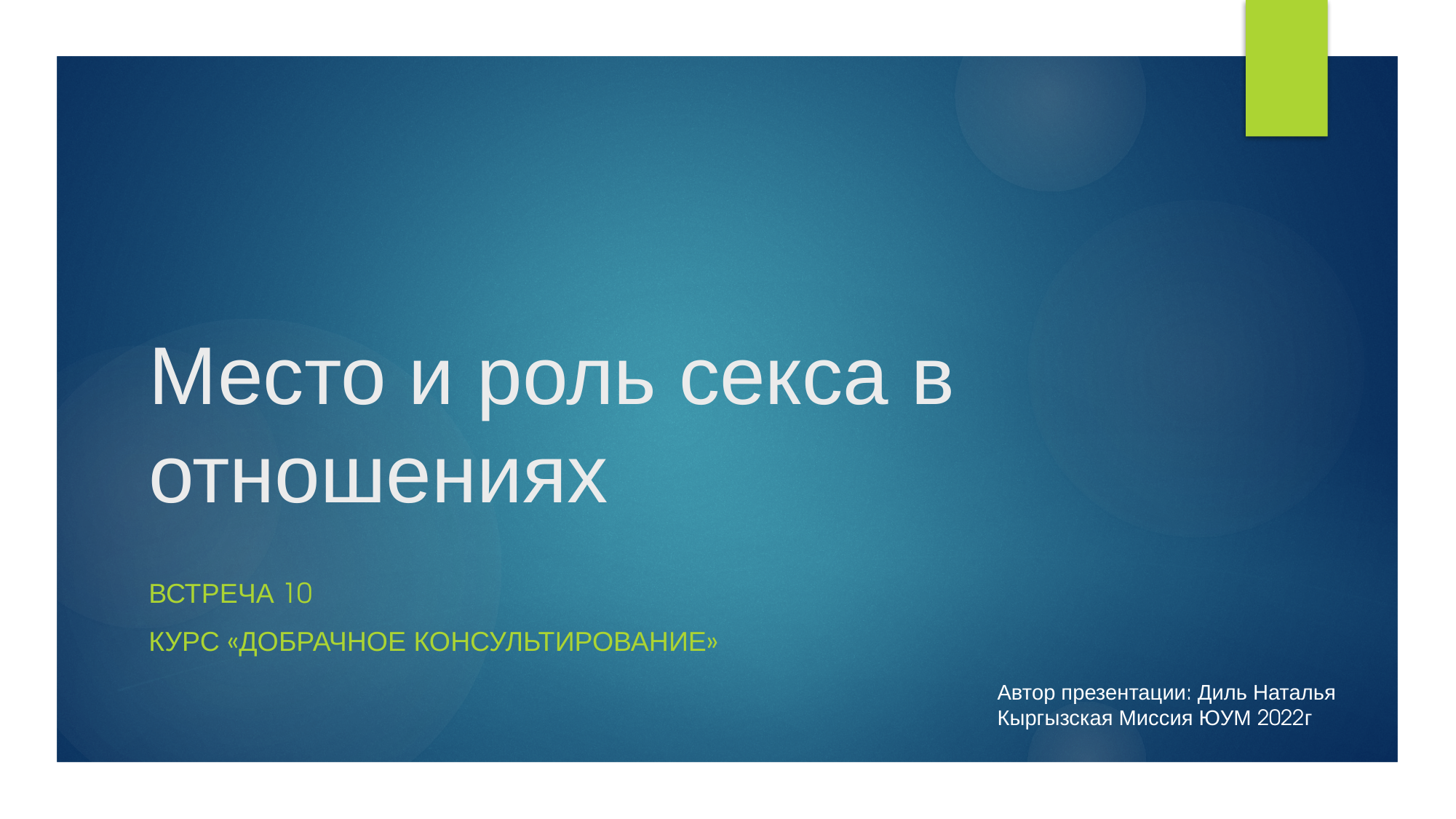

# Место и роль секса в отношениях
Встреча 10
Курс «Добрачное консультирование»

Автор презентации: Диль Наталья
Кыргызская Миссия ЮУМ 2022г